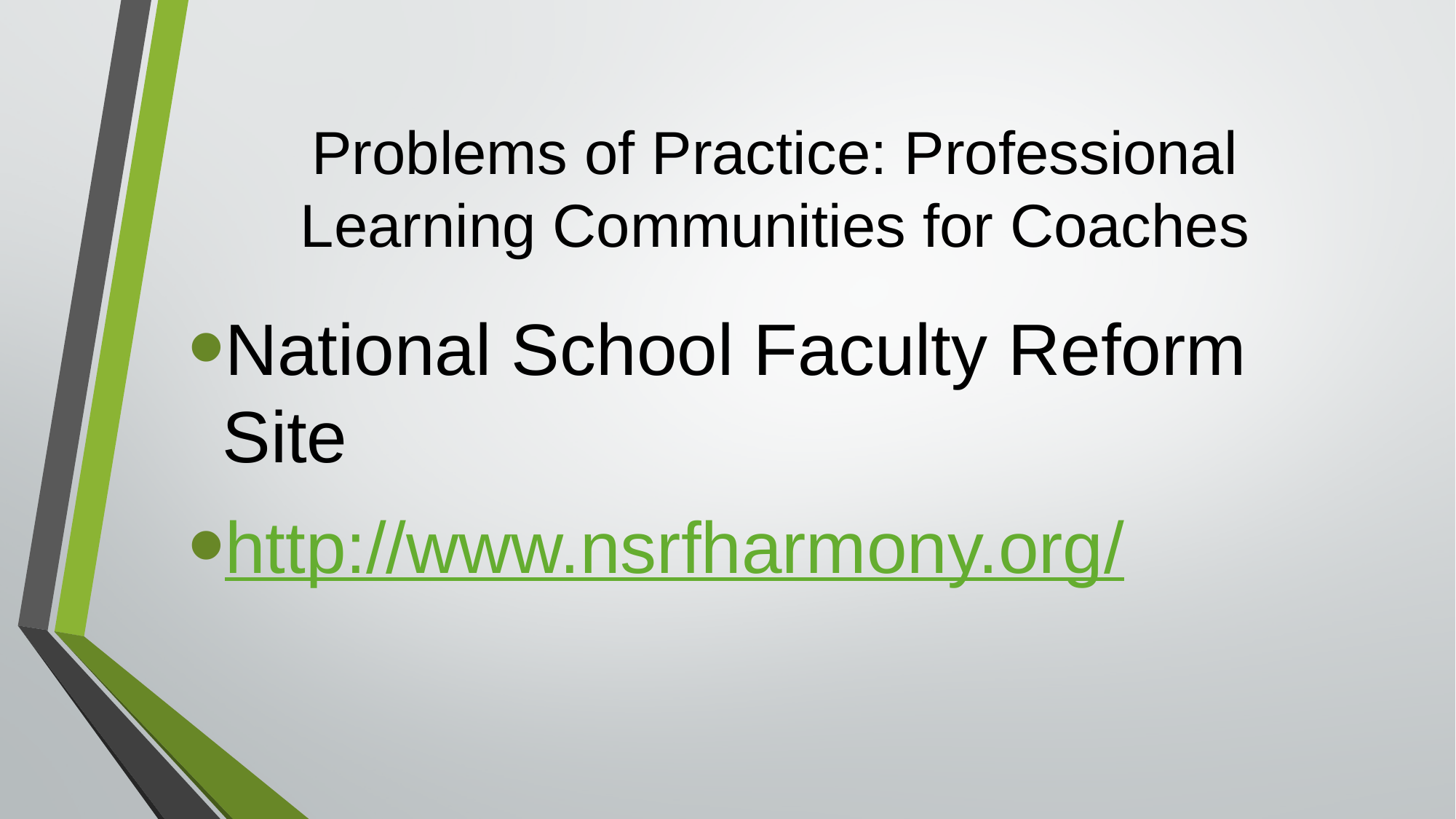

# Problems of Practice: Professional Learning Communities for Coaches
National School Faculty Reform Site
http://www.nsrfharmony.org/